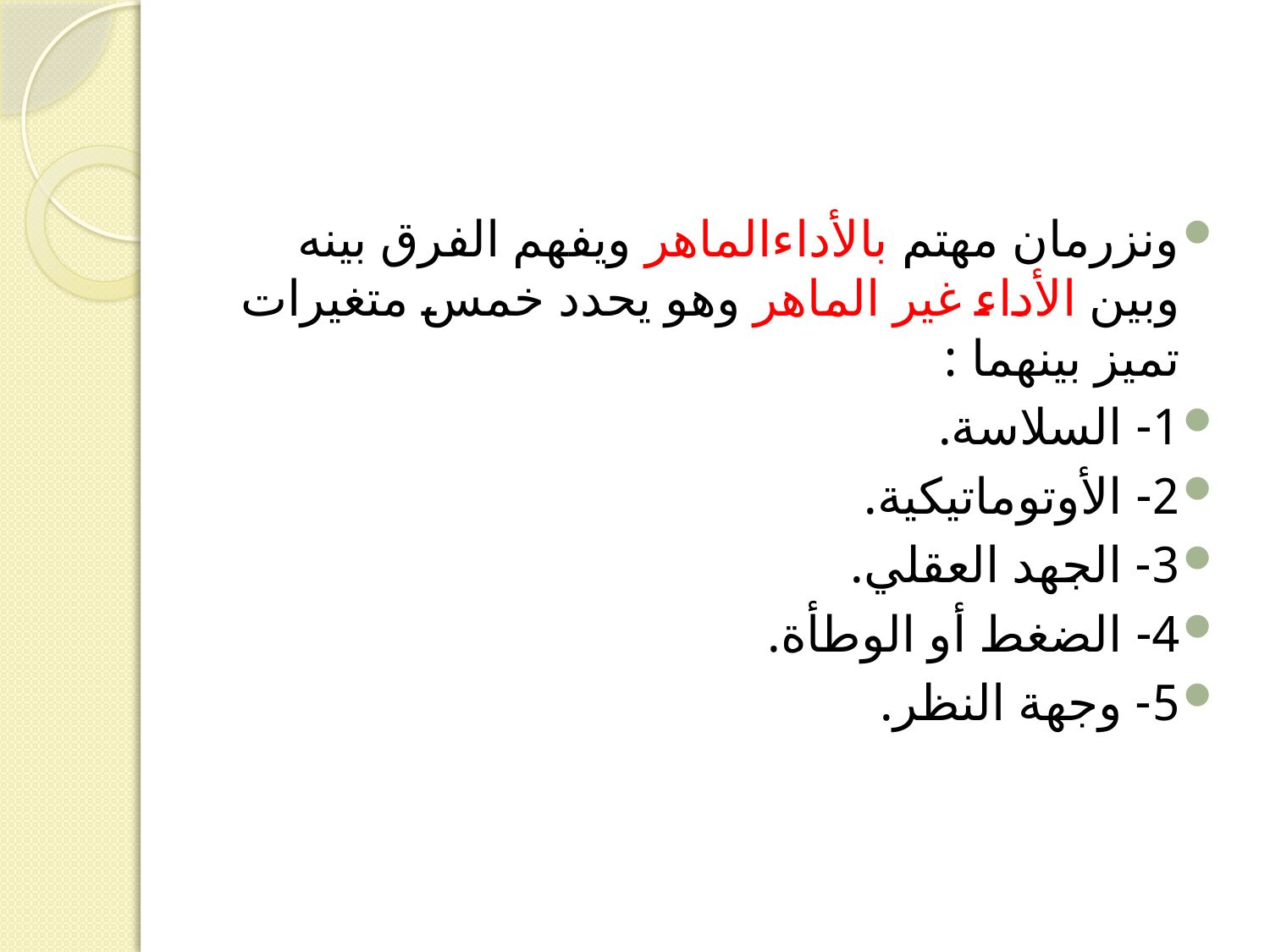

#
ونزرمان مهتم بالأداءالماهر ويفهم الفرق بينه وبين الأداء غير الماهر وهو يحدد خمس متغيرات تميز بينهما :
1- السلاسة.
2- الأوتوماتيكية.
3- الجهد العقلي.
4- الضغط أو الوطأة.
5- وجهة النظر.